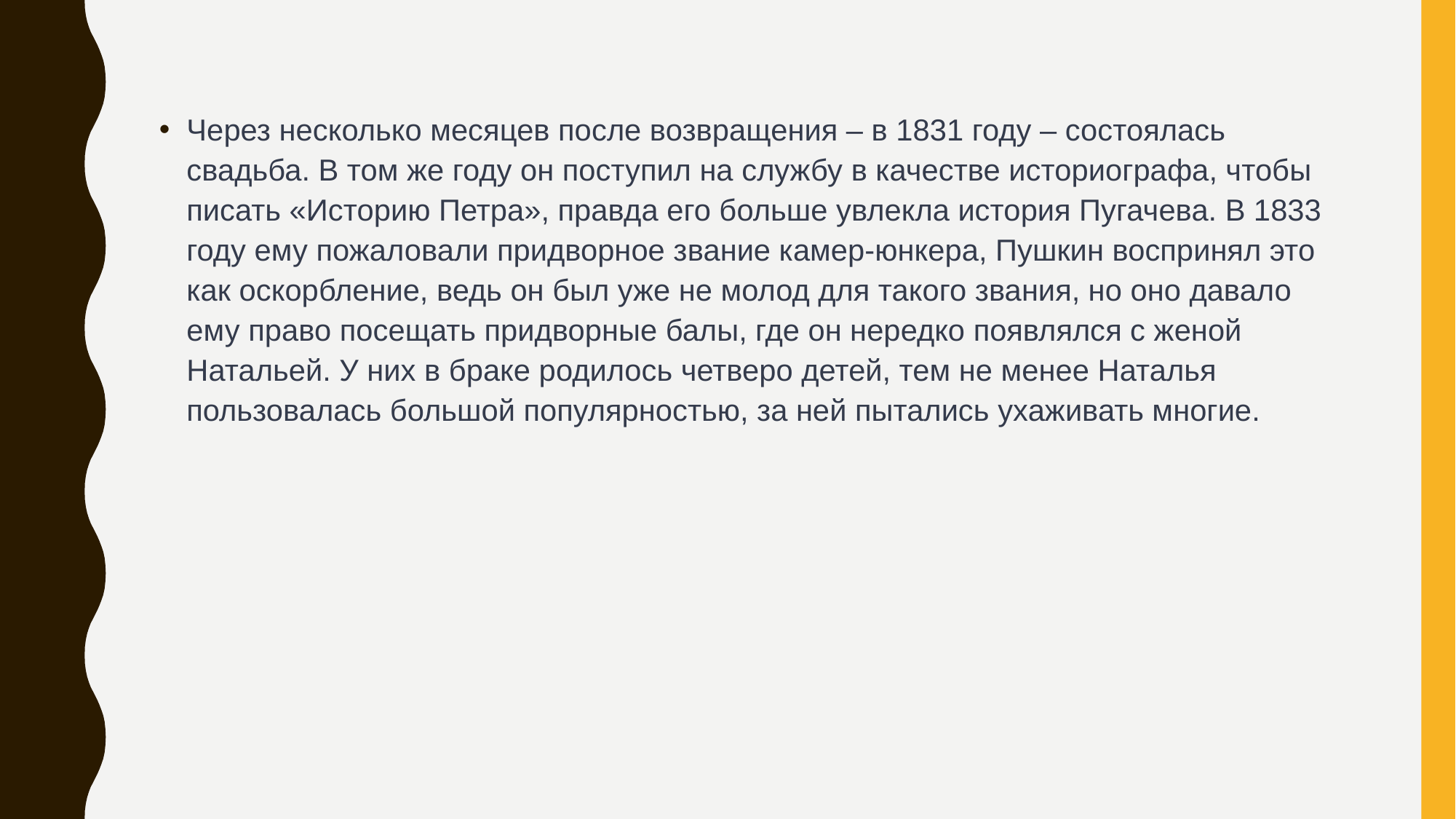

Через несколько месяцев после возвращения – в 1831 году – состоялась свадьба. В том же году он поступил на службу в качестве историографа, чтобы писать «Историю Петра», правда его больше увлекла история Пугачева. В 1833 году ему пожаловали придворное звание камер-юнкера, Пушкин воспринял это как оскорбление, ведь он был уже не молод для такого звания, но оно давало ему право посещать придворные балы, где он нередко появлялся с женой Натальей. У них в браке родилось четверо детей, тем не менее Наталья пользовалась большой популярностью, за ней пытались ухаживать многие.